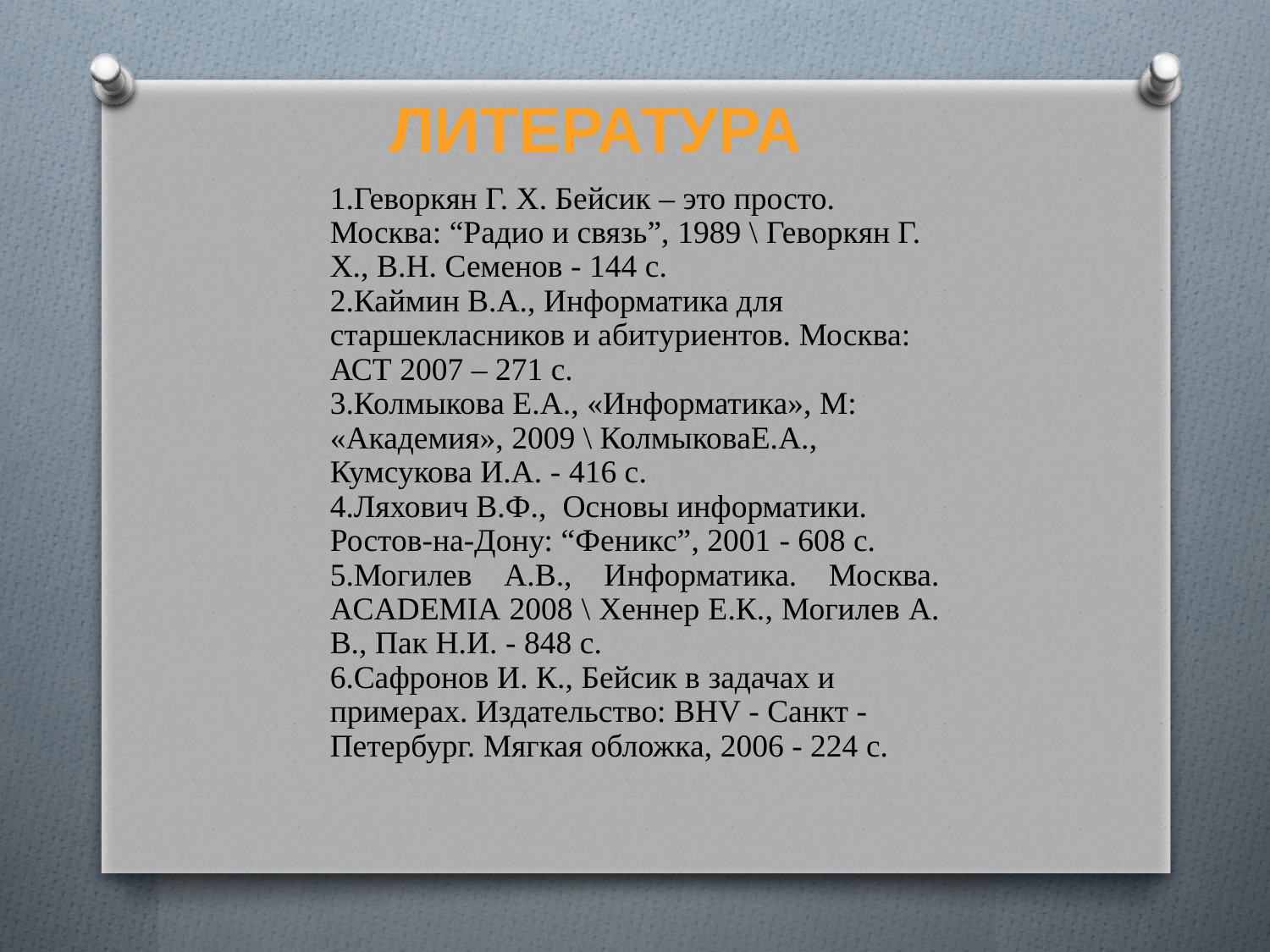

Литература
Геворкян Г. Х. Бейсик – это просто. Москва: “Радио и связь”, 1989 \ Геворкян Г. Х., В.Н. Семенов - 144 с.
Каймин В.А., Информатика для старшекласников и абитуриентов. Москва: АСТ 2007 – 271 с.
Колмыкова Е.А., «Информатика», М: «Академия», 2009 \ КолмыковаЕ.А., Кумсукова И.А. - 416 с.
Ляхович В.Ф.,  Основы информатики. Ростов-на-Дону: “Феникс”, 2001 - 608 с.
Могилев А.В., Информатика. Москва. ACADEMIA 2008 \ Хеннер Е.К., Могилев А. В., Пак Н.И. - 848 с.
Сафронов И. К., Бейсик в задачах и примерах. Издательство: BHV - Санкт - Петербург. Мягкая обложка, 2006 - 224 с.